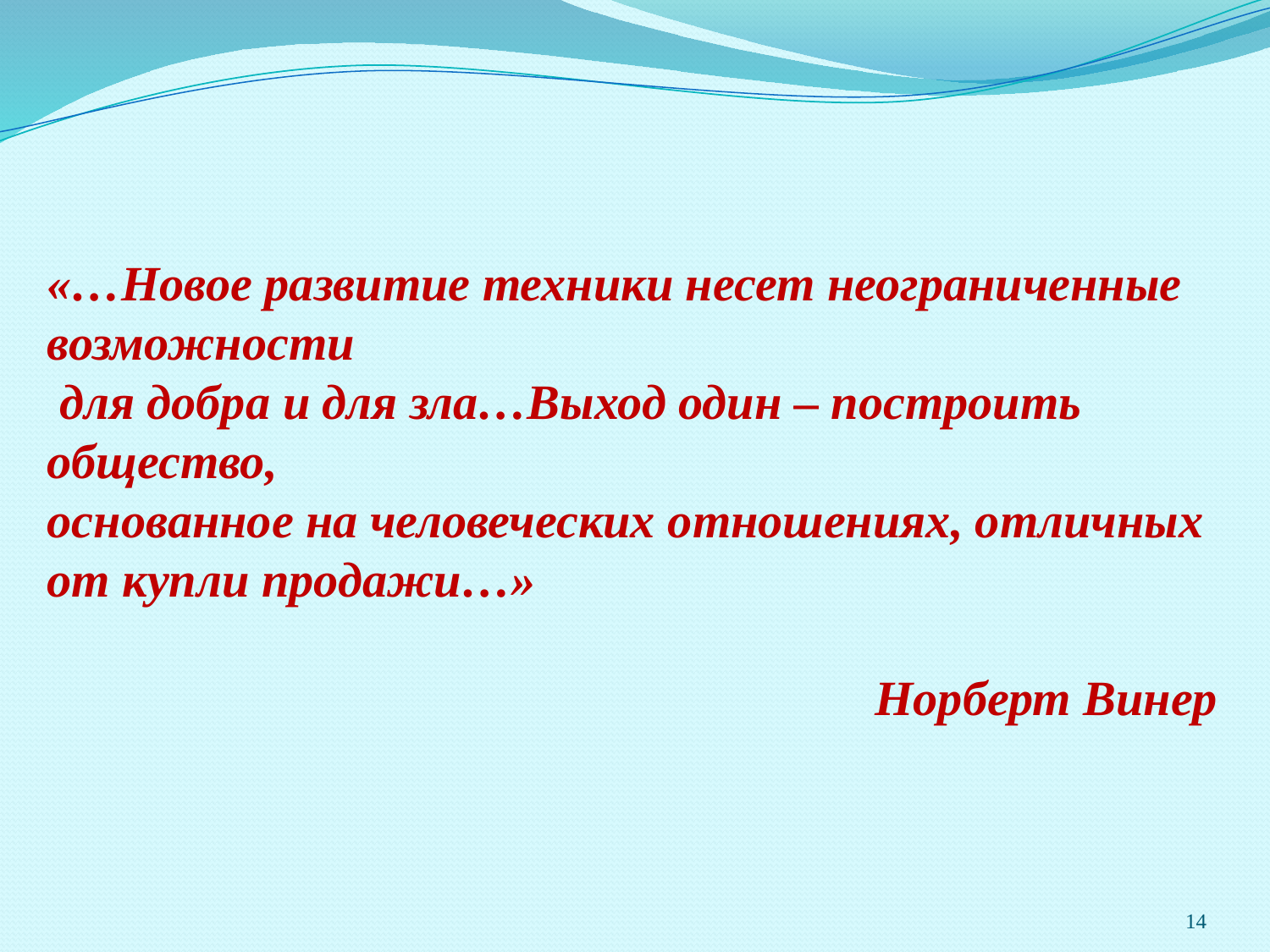

«…Новое развитие техники несет неограниченные возможности
 для добра и для зла…Выход один – построить общество,
основанное на человеческих отношениях, отличных от купли продажи…»

Норберт Винер
14